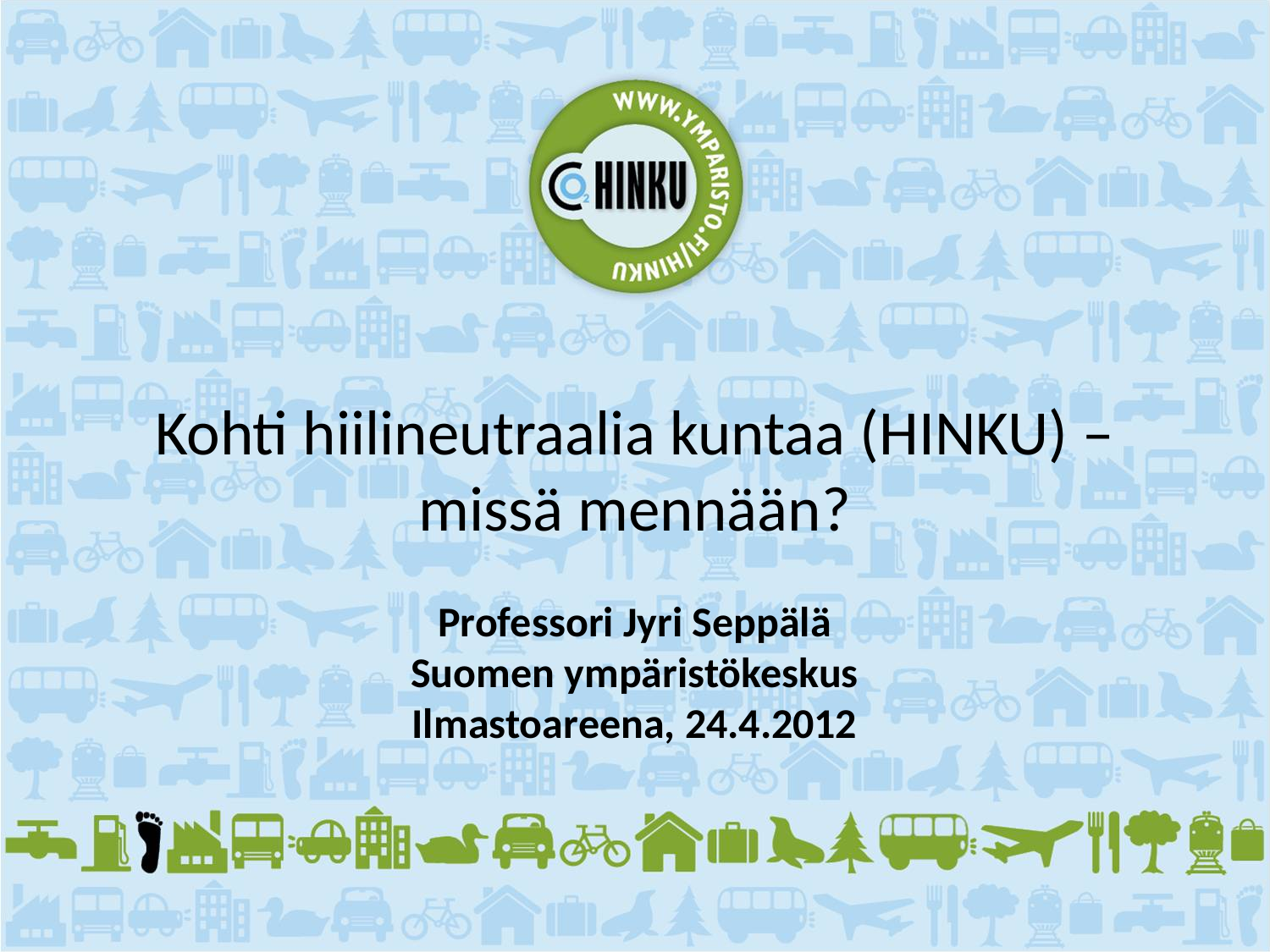

# Kohti hiilineutraalia kuntaa (HINKU) – missä mennään? Professori Jyri Seppälä Suomen ympäristökeskus Ilmastoareena, 24.4.2012